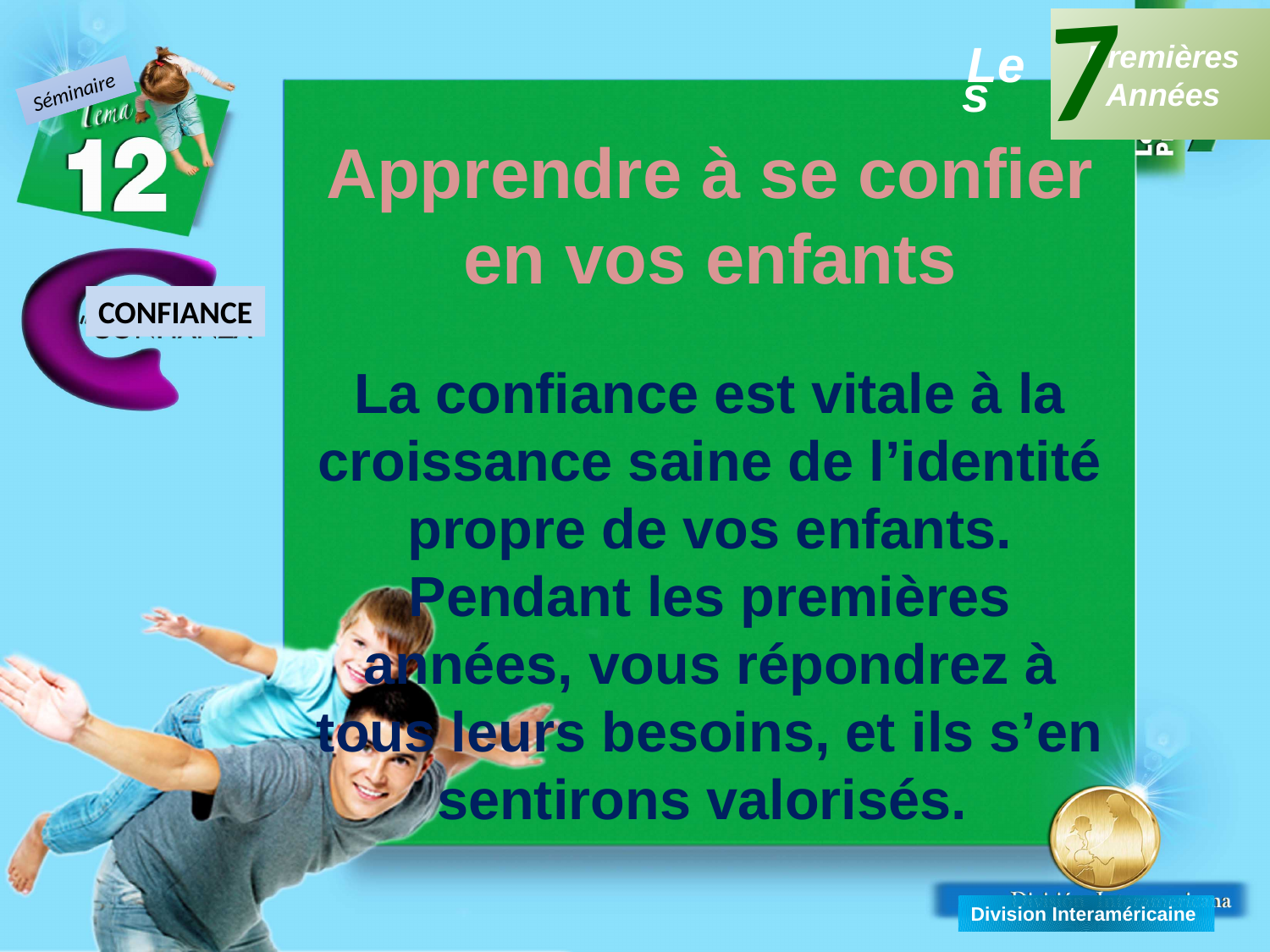

7
Premières
Années
Les
Séminaire
Apprendre à se confier en vos enfants

La confiance est vitale à la croissance saine de l’identité propre de vos enfants. Pendant les premières années, vous répondrez à tous leurs besoins, et ils s’en sentirons valorisés.
CONFIANCE
Division Interaméricaine